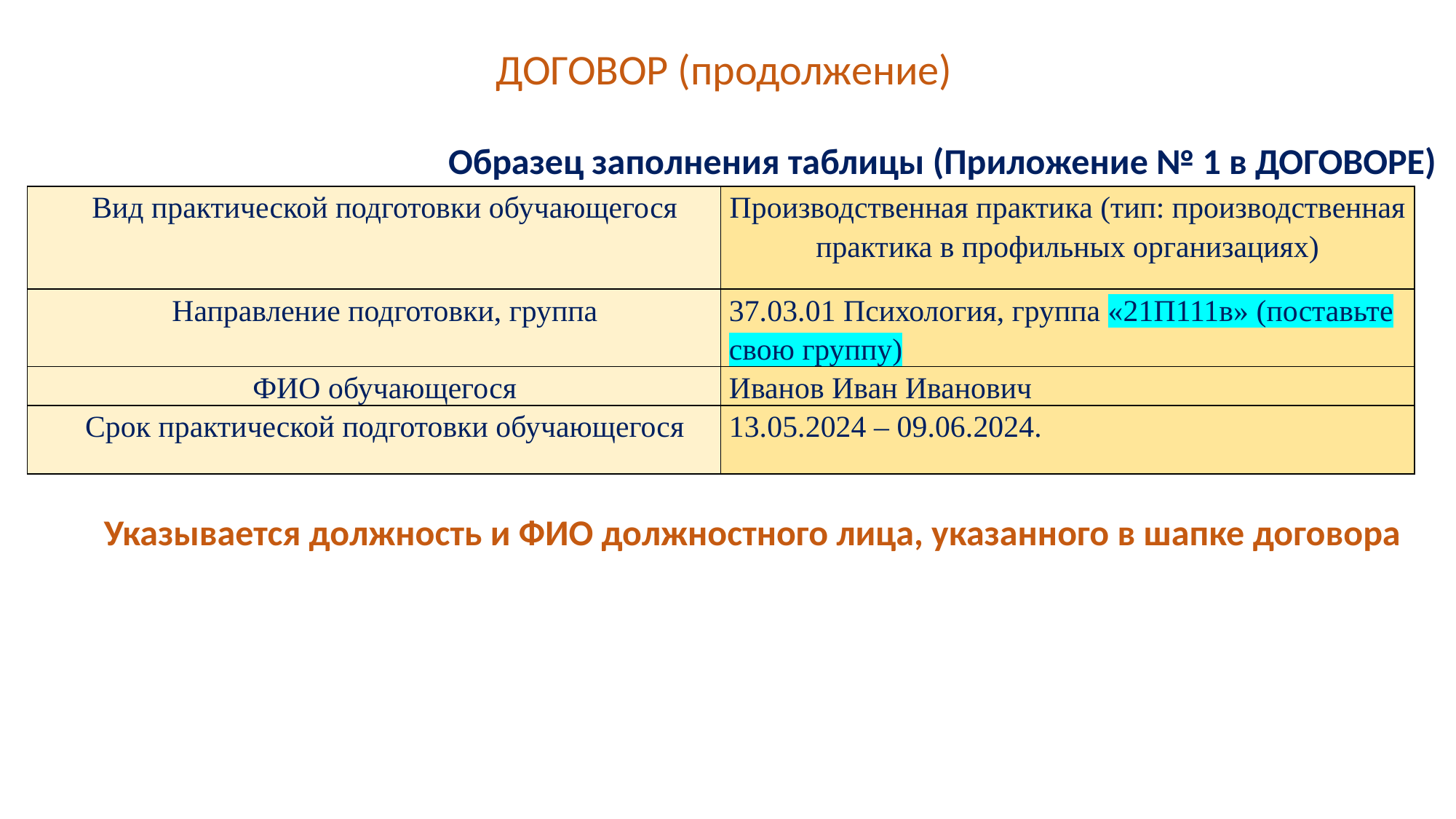

# ДОГОВОР (продолжение)

Образец заполнения таблицы (Приложение № 1 в ДОГОВОРЕ)

| Вид практической подготовки обучающегося | Производственная практика (тип: производственная практика в профильных организациях) |
| --- | --- |
| Направление подготовки, группа | 37.03.01 Психология, группа «21П111в» (поставьте свою группу) |
| ФИО обучающегося | Иванов Иван Иванович |
| Срок практической подготовки обучающегося | 13.05.2024 – 09.06.2024. |
Указывается должность и ФИО должностного лица, указанного в шапке договора